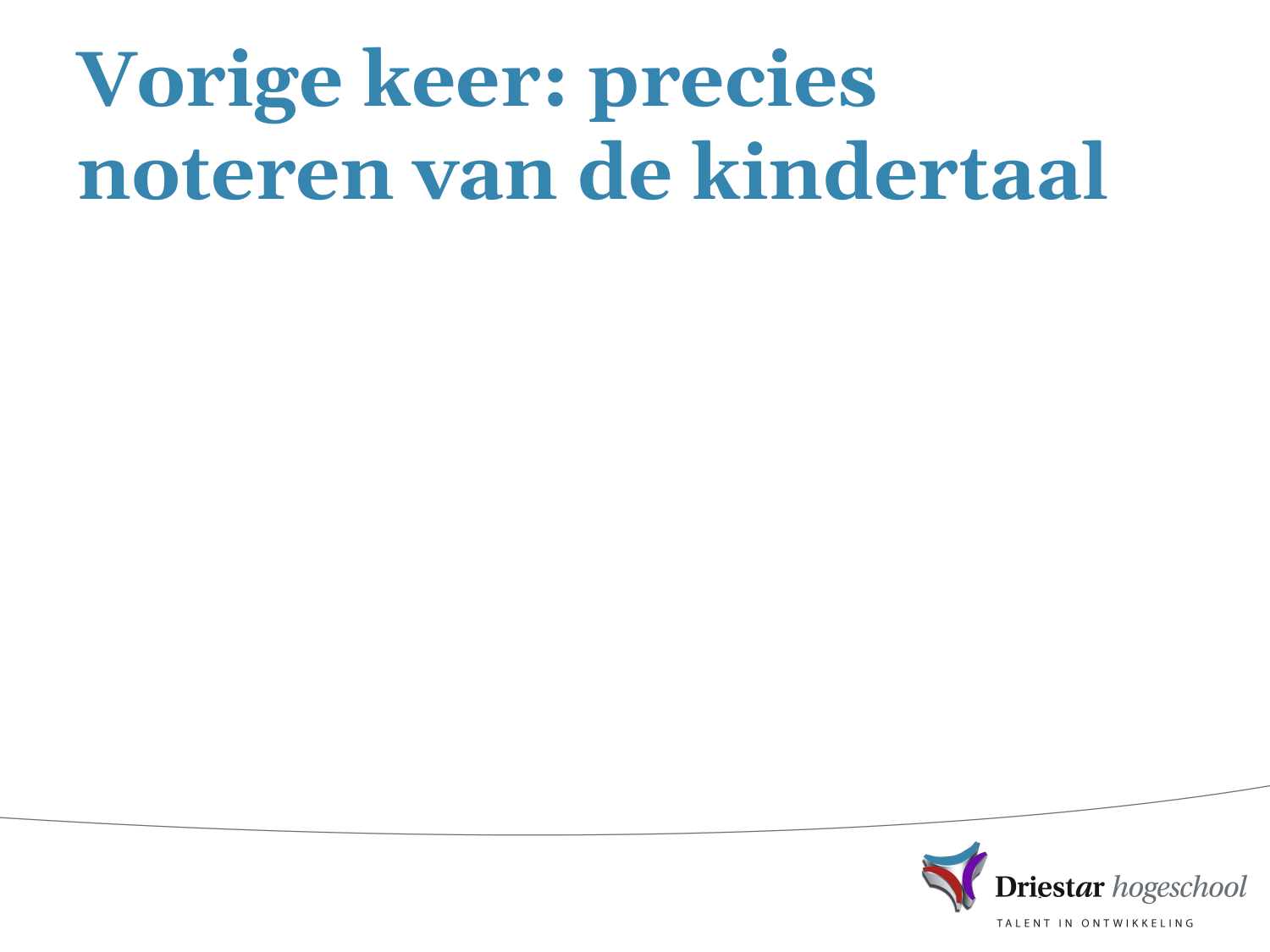

# Vorige keer: precies noteren van de kindertaal